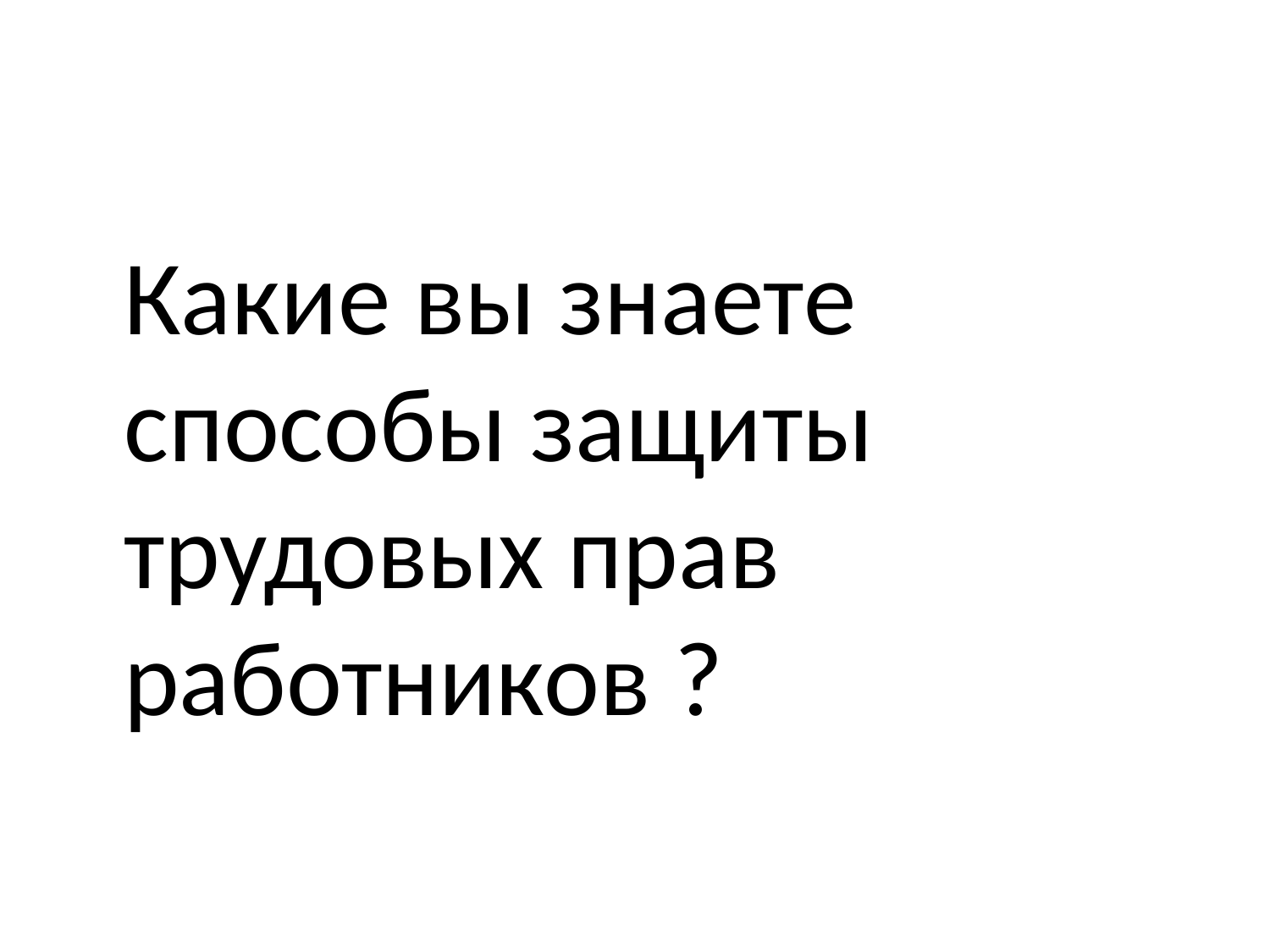

#
	Какие вы знаете способы защиты трудовых прав работников ?